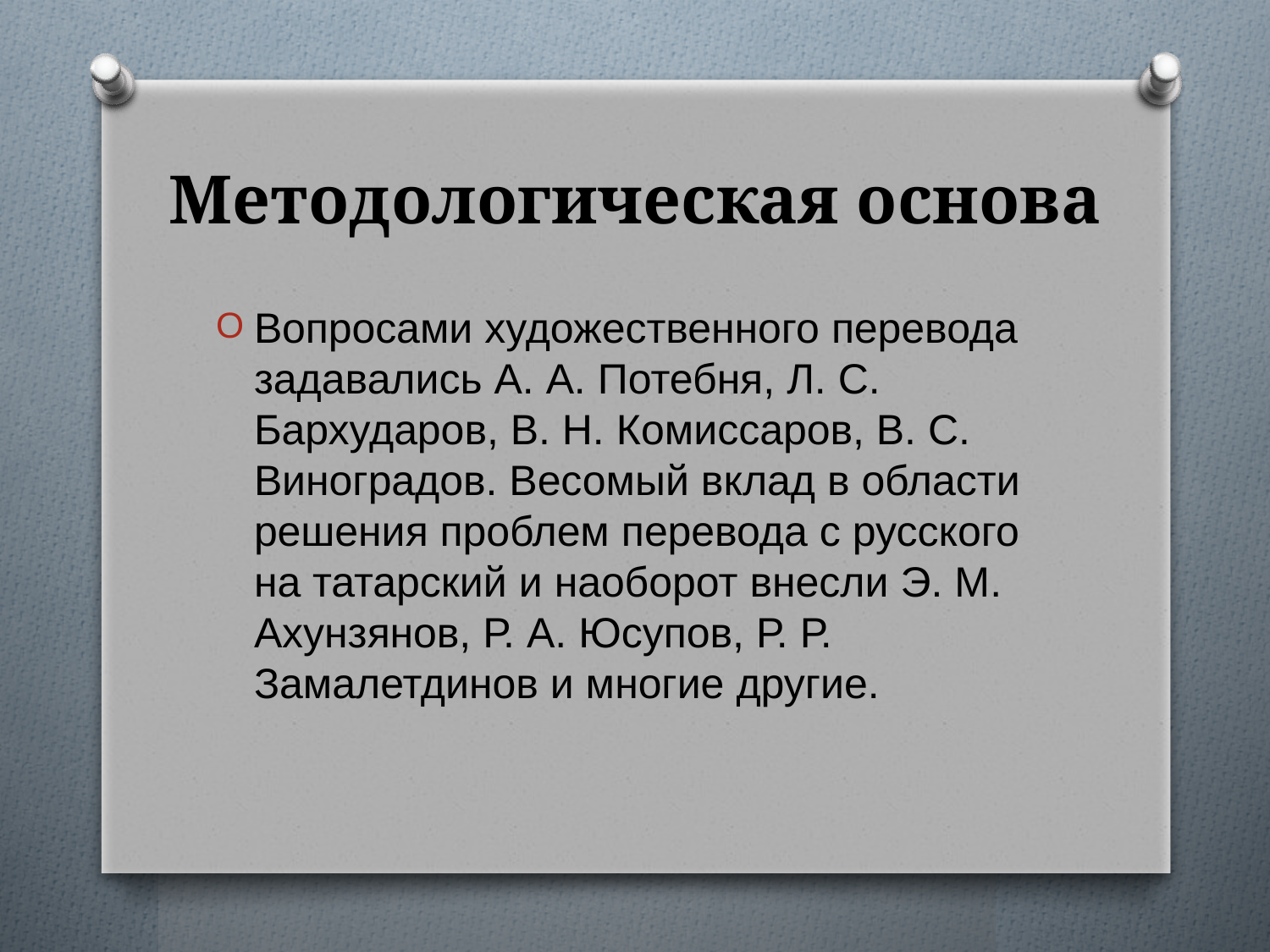

# Методологическая основа
Вопросами художественного перевода задавались А. А. Потебня, Л. С. Бархударов, В. Н. Комиссаров, В. С. Виноградов. Весомый вклад в области решения проблем перевода с русского на татарский и наоборот внесли Э. М. Ахунзянов, Р. А. Юсупов, Р. Р. Замалетдинов и многие другие.